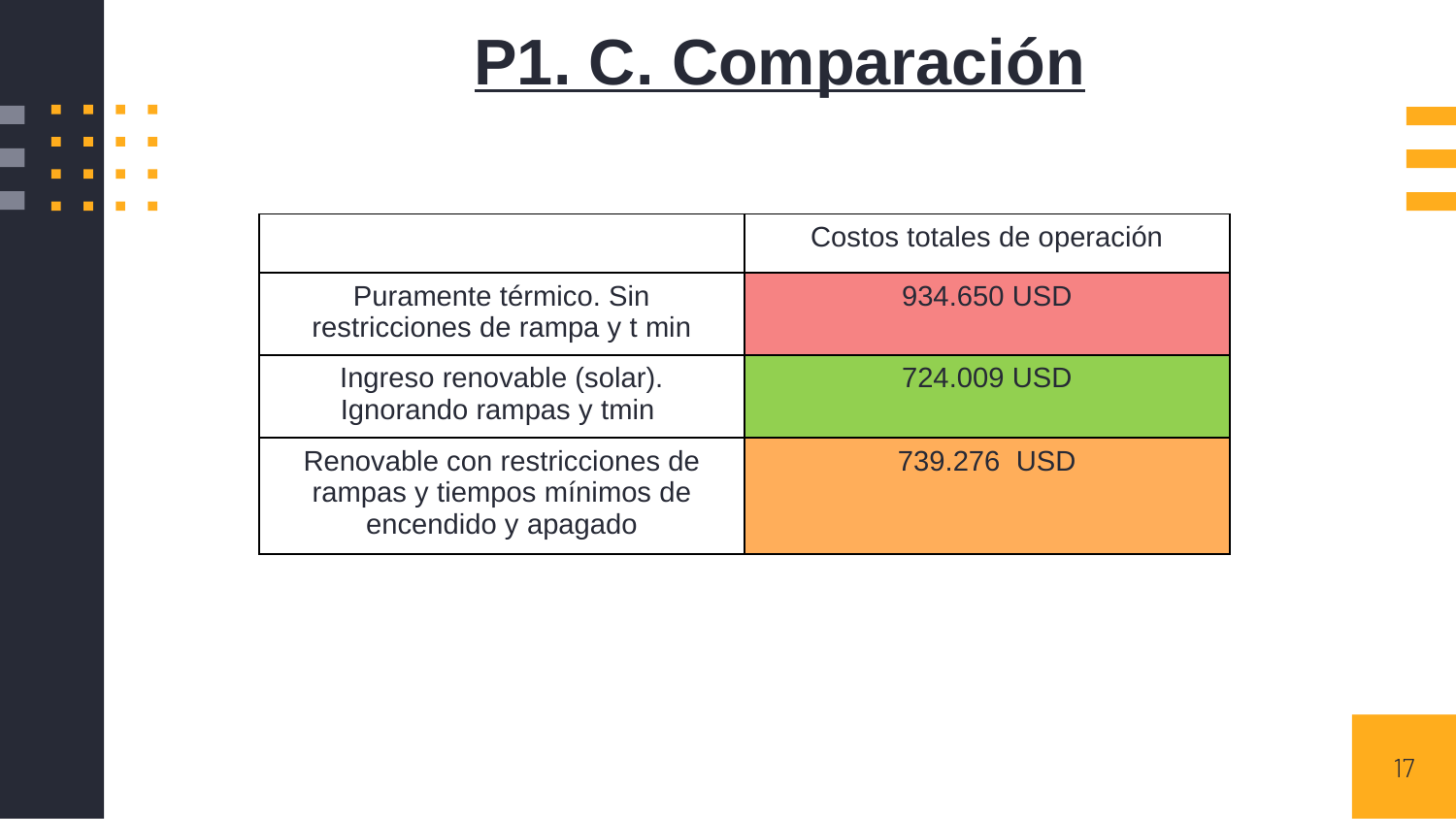

P1. C. Comparación
|  | Costos totales de operación |
| --- | --- |
| Puramente térmico. Sin restricciones de rampa y t min | 934.650 USD |
| Ingreso renovable (solar). Ignorando rampas y tmin | 724.009 USD |
| Renovable con restricciones de rampas y tiempos mínimos de encendido y apagado | 739.276 USD |
17